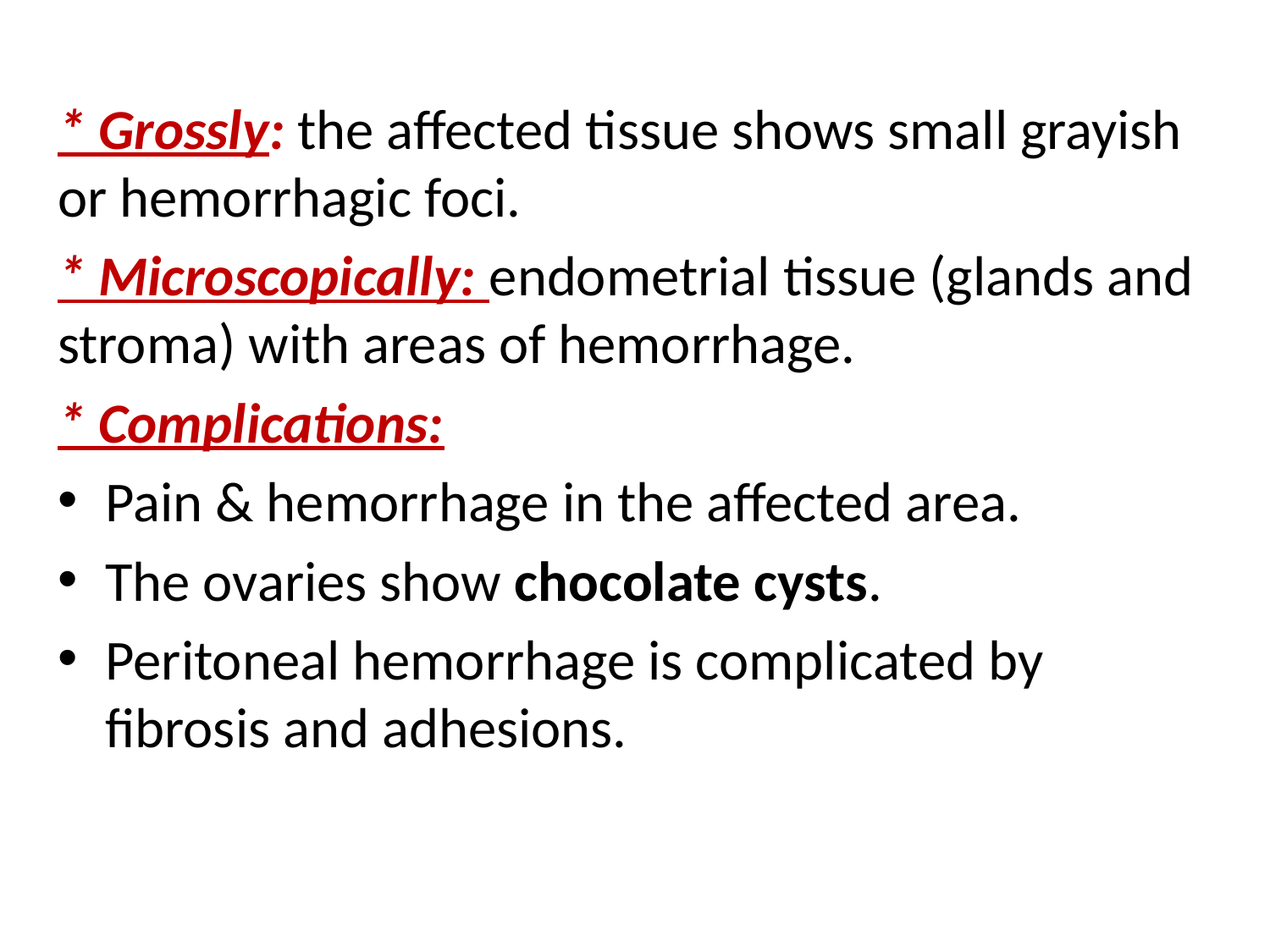

* Grossly: the affected tissue shows small grayish or hemorrhagic foci.
* Microscopically: endometrial tissue (glands and stroma) with areas of hemorrhage.
* Complications:
Pain & hemorrhage in the affected area.
The ovaries show chocolate cysts.
Peritoneal hemorrhage is complicated by fibrosis and adhesions.